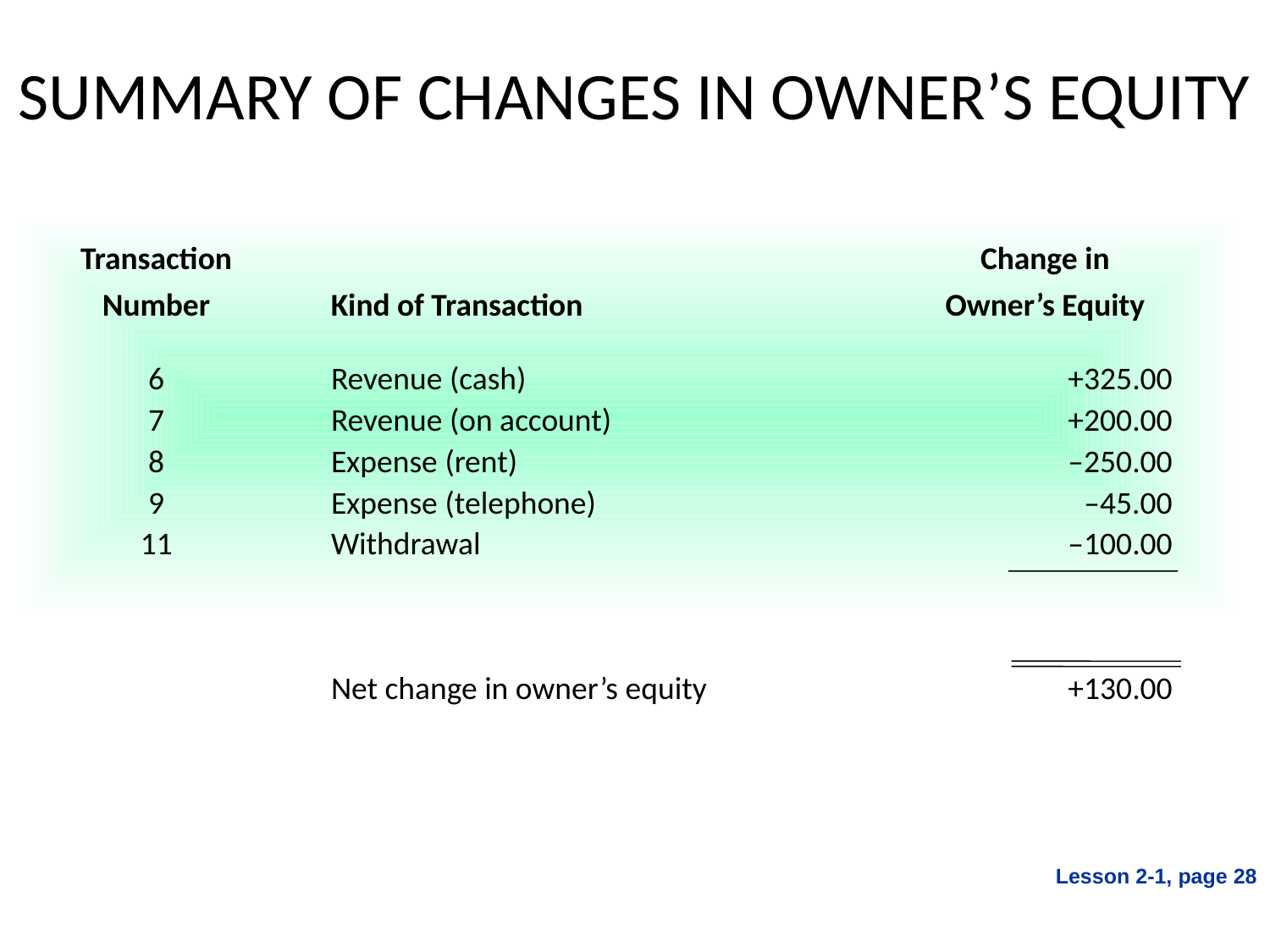

SUMMARY OF CHANGES IN OWNER’S EQUITY
	Transaction		 Change in
 	Number	Kind of Transaction	Owner’s Equity

	6	Revenue (cash)	+325.00
	7	Revenue (on account)	+200.00
	8	Expense (rent)	–250.00
	9	Expense (telephone)	–45.00
	11	Withdrawal	–100.00

		Net change in owner’s equity	+130.00

Lesson 2-1, page 28